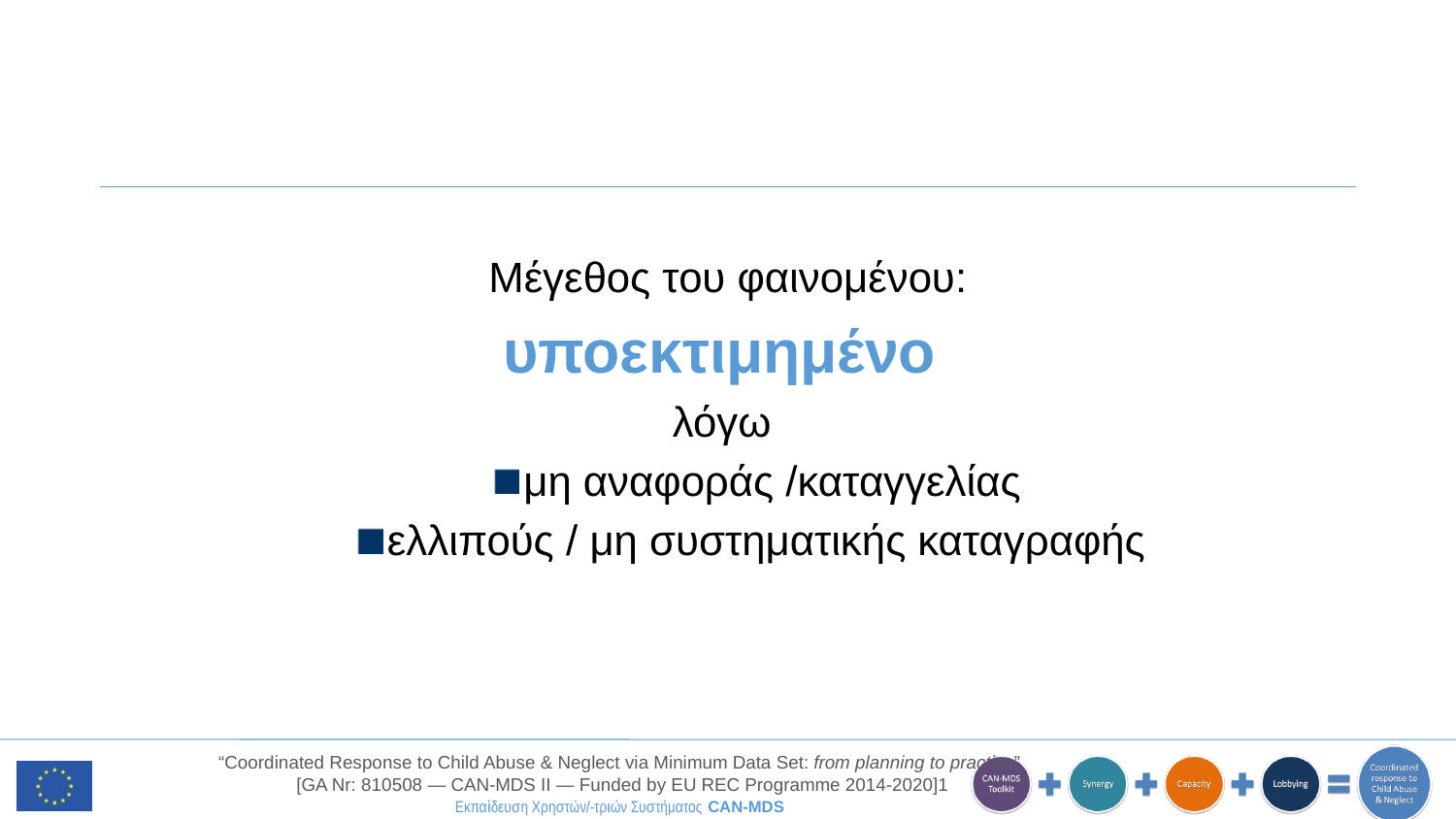

#
 Μέγεθος του φαινομένου:
υποεκτιμημένο
λόγω
μη αναφοράς /καταγγελίας
ελλιπούς / μη συστηματικής καταγραφής